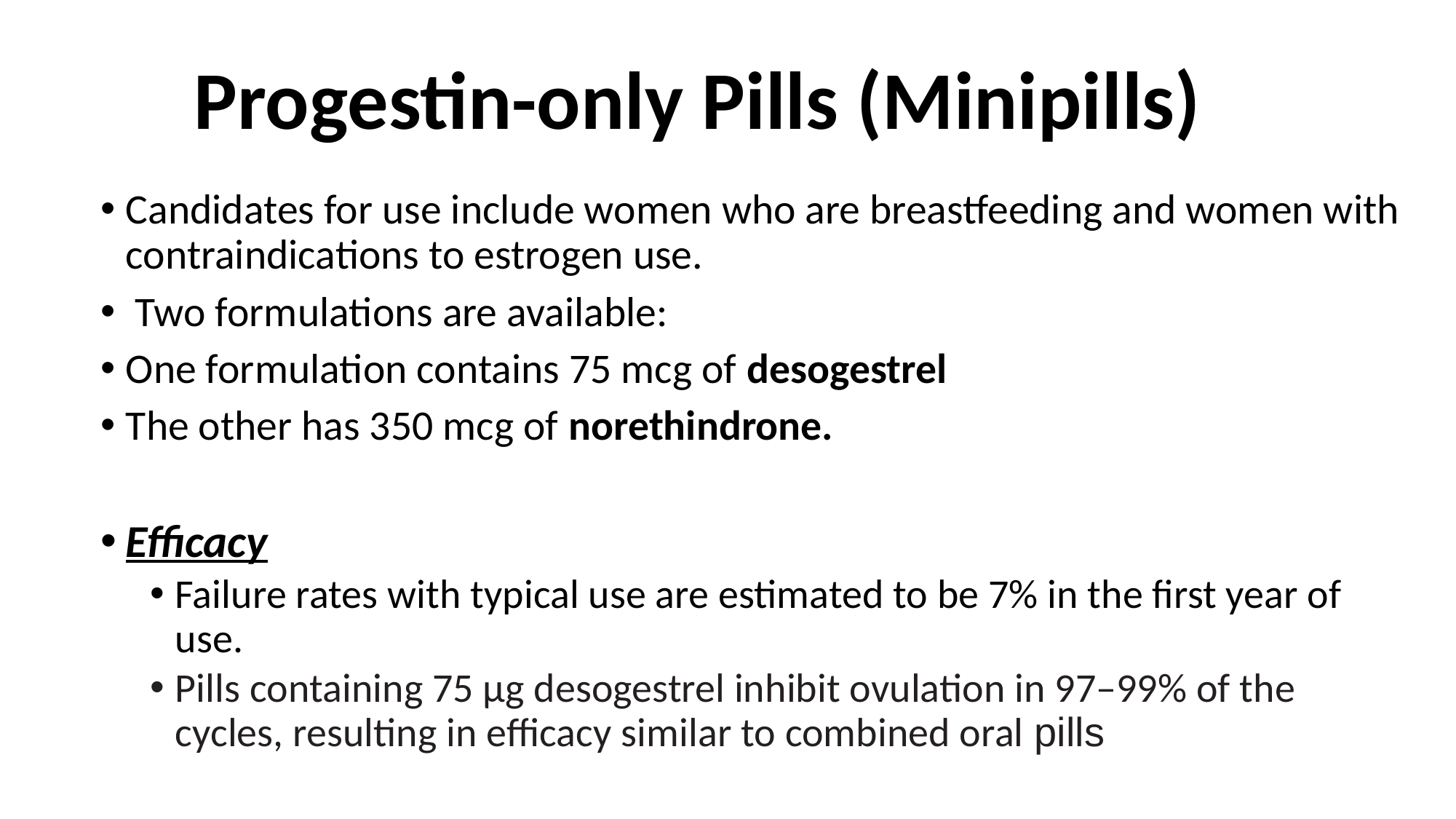

# Progestin-only Pills (Minipills)
Candidates for use include women who are breastfeeding and women with contraindications to estrogen use.
 Two formulations are available:
One formulation contains 75 mcg of desogestrel
The other has 350 mcg of norethindrone.

Efficacy
Failure rates with typical use are estimated to be 7% in the first year of use.
Pills containing 75 μg desogestrel inhibit ovulation in 97–99% of the cycles, resulting in efficacy similar to combined oral pills